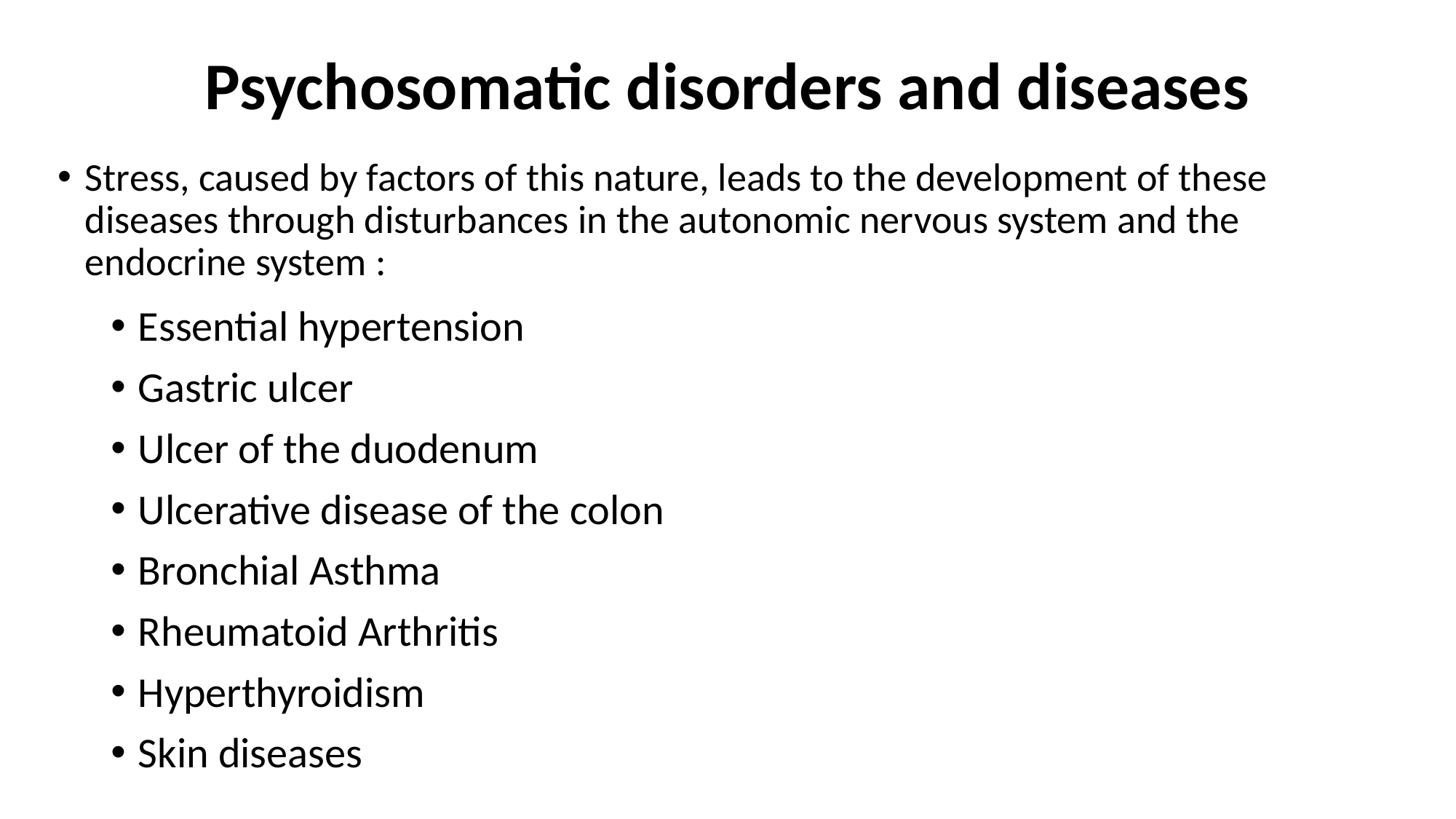

# Psychosomatic disorders and diseases
Stress, caused by factors of this nature, leads to the development of these diseases through disturbances in the autonomic nervous system and the endocrine system :

Essential hypertension
Gastric ulcer
Ulcer of the duodenum
Ulcerative disease of the colon
Bronchial Asthma
Rheumatoid Arthritis
Hyperthyroidism
Skin diseases